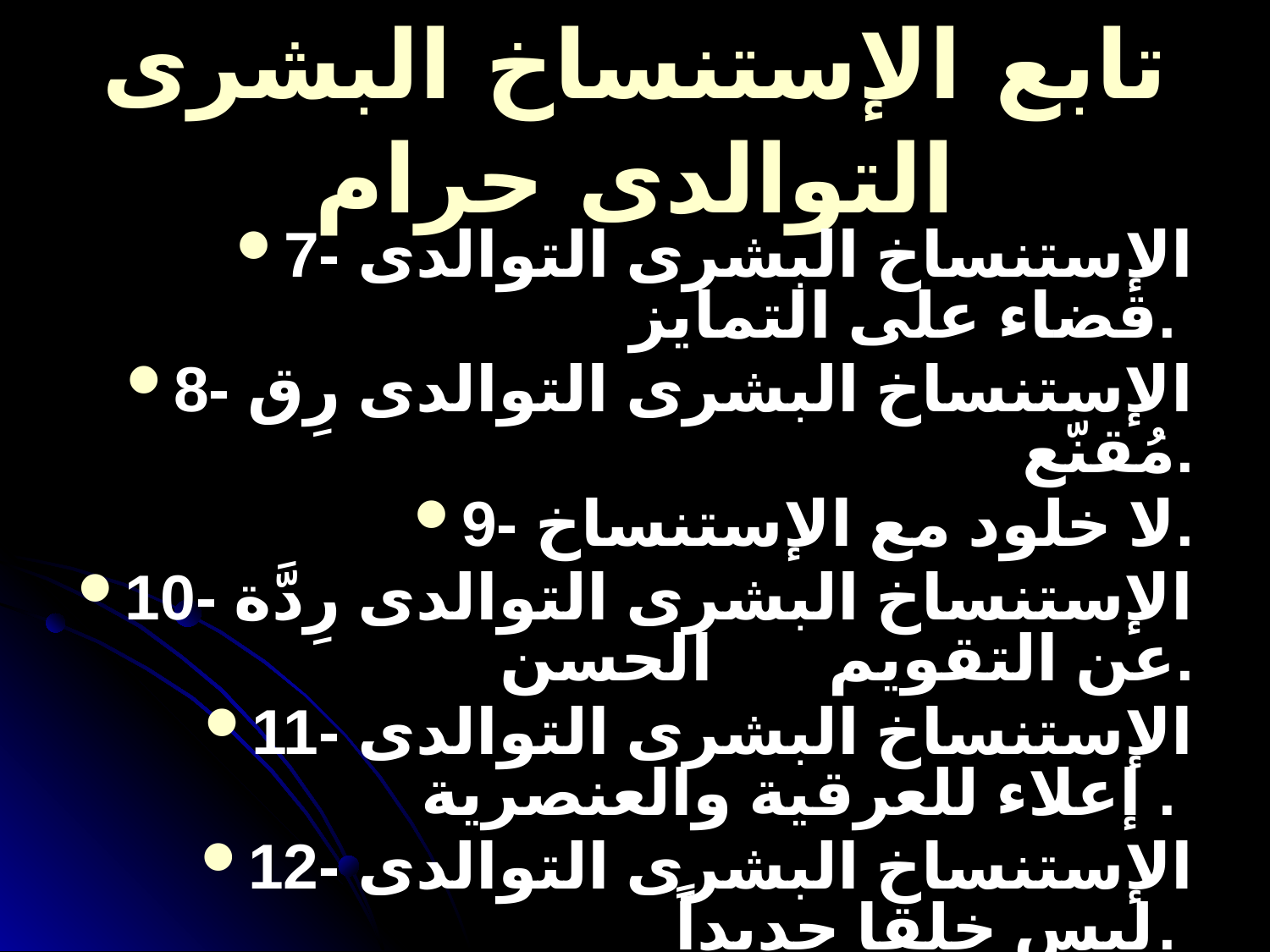

# تابع الإستنساخ البشرى التوالدى حرام
7- الإستنساخ البشرى التوالدى قضاء على التمايز.
8- الإستنساخ البشرى التوالدى رِق مُقنّع.
9- لا خلود مع الإستنساخ.
10- الإستنساخ البشرى التوالدى رِدَّة عن التقويم       الحسن.
11- الإستنساخ البشرى التوالدى إعلاء للعرقية والعنصرية .
12- الإستنساخ البشرى التوالدى ليس خلقا جديداً.